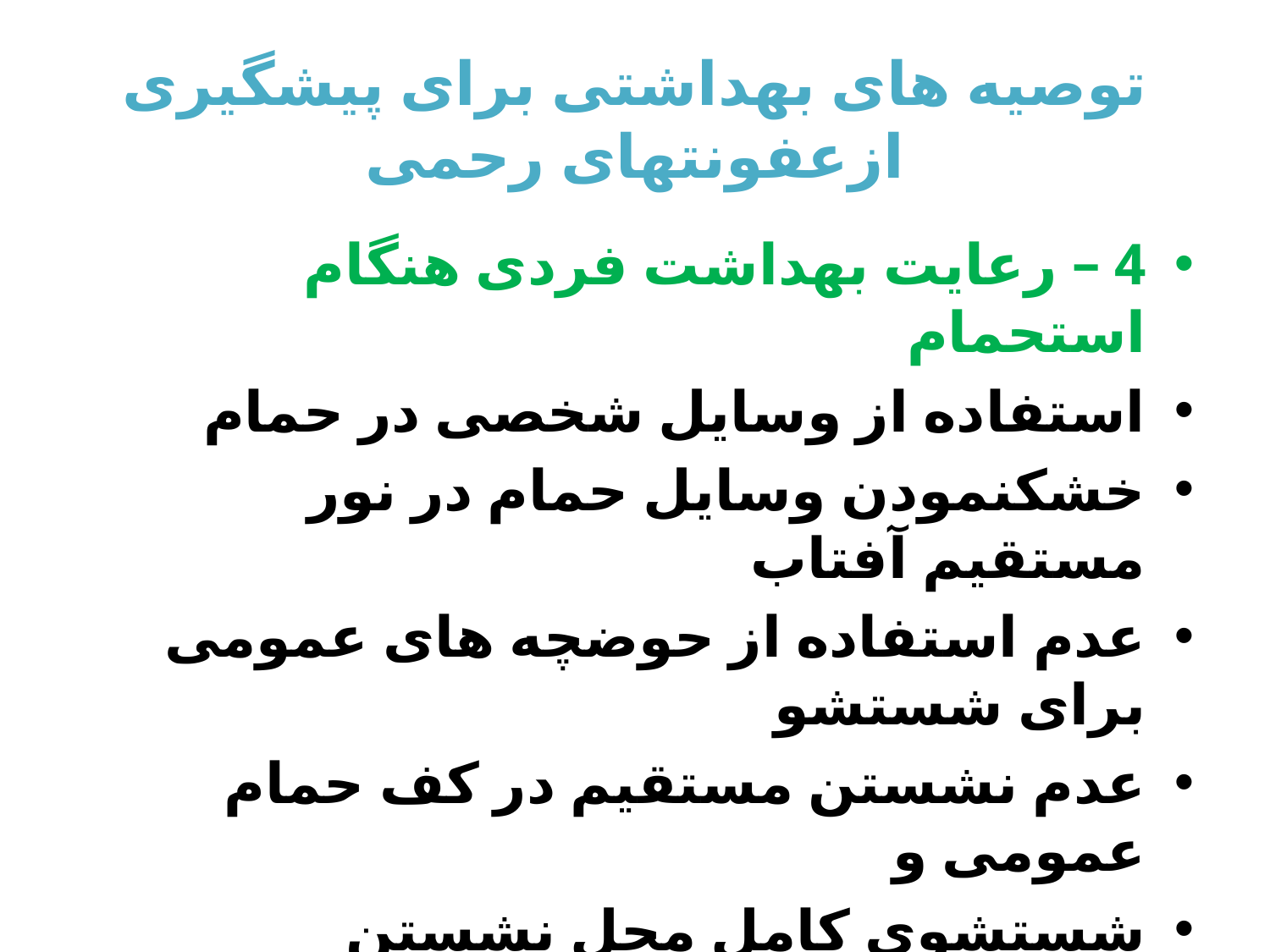

# توصیه های بهداشتی برای پیشگیری ازعفونتهای رحمی
4 – رعایت بهداشت فردی هنگام استحمام
استفاده از وسایل شخصی در حمام
خشکنمودن وسایل حمام در نور مستقیم آفتاب
عدم استفاده از حوضچه های عمومی برای شستشو
عدم نشستن مستقیم در کف حمام عمومی و
شستشوی کامل محل نشستن